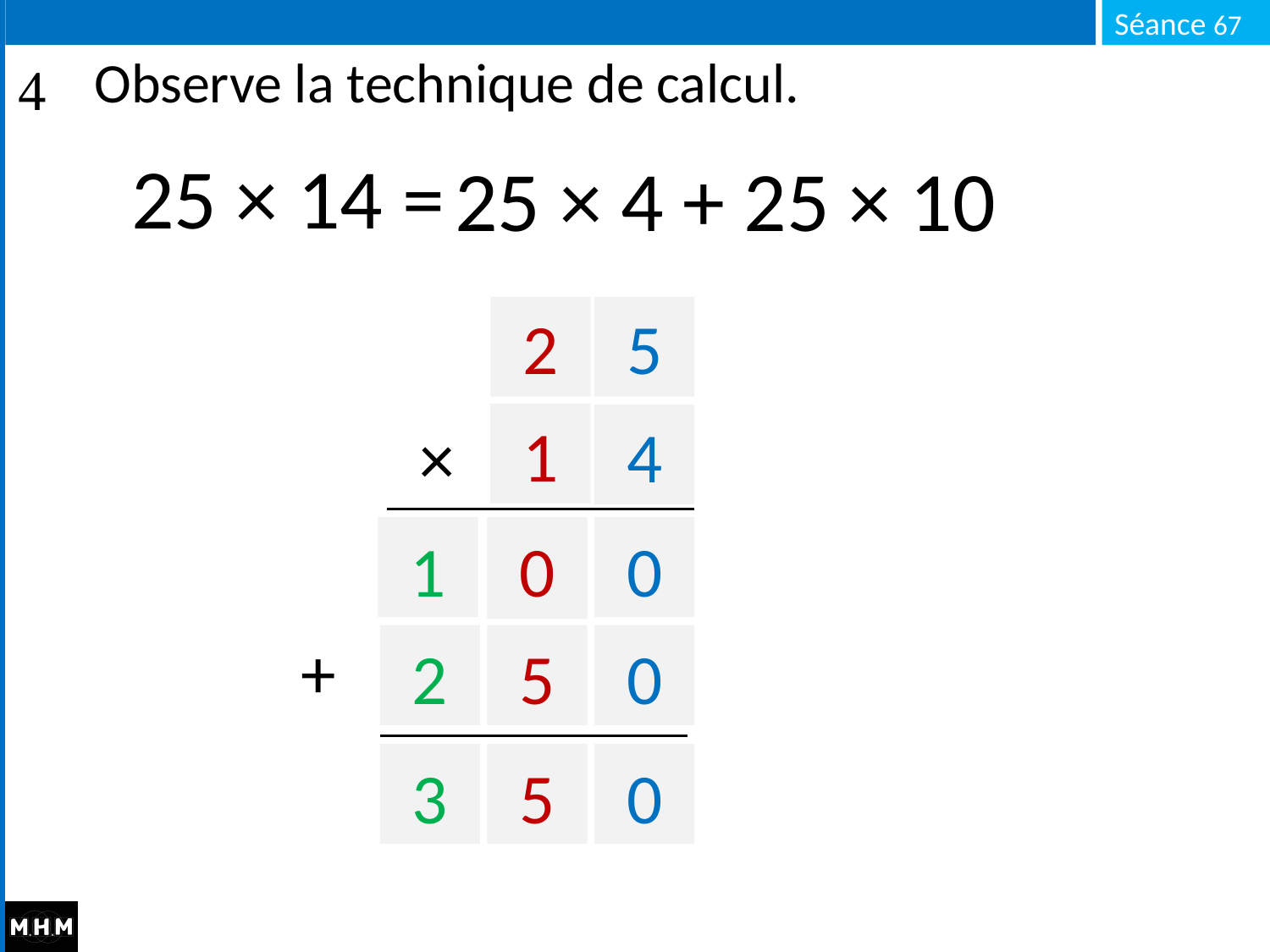

# Observe la technique de calcul.
25 × 14 =
25 × 4 + 25 × 10
2
5
1
×
4
2
1
0
0
8
+
2
5
0
3
5
0